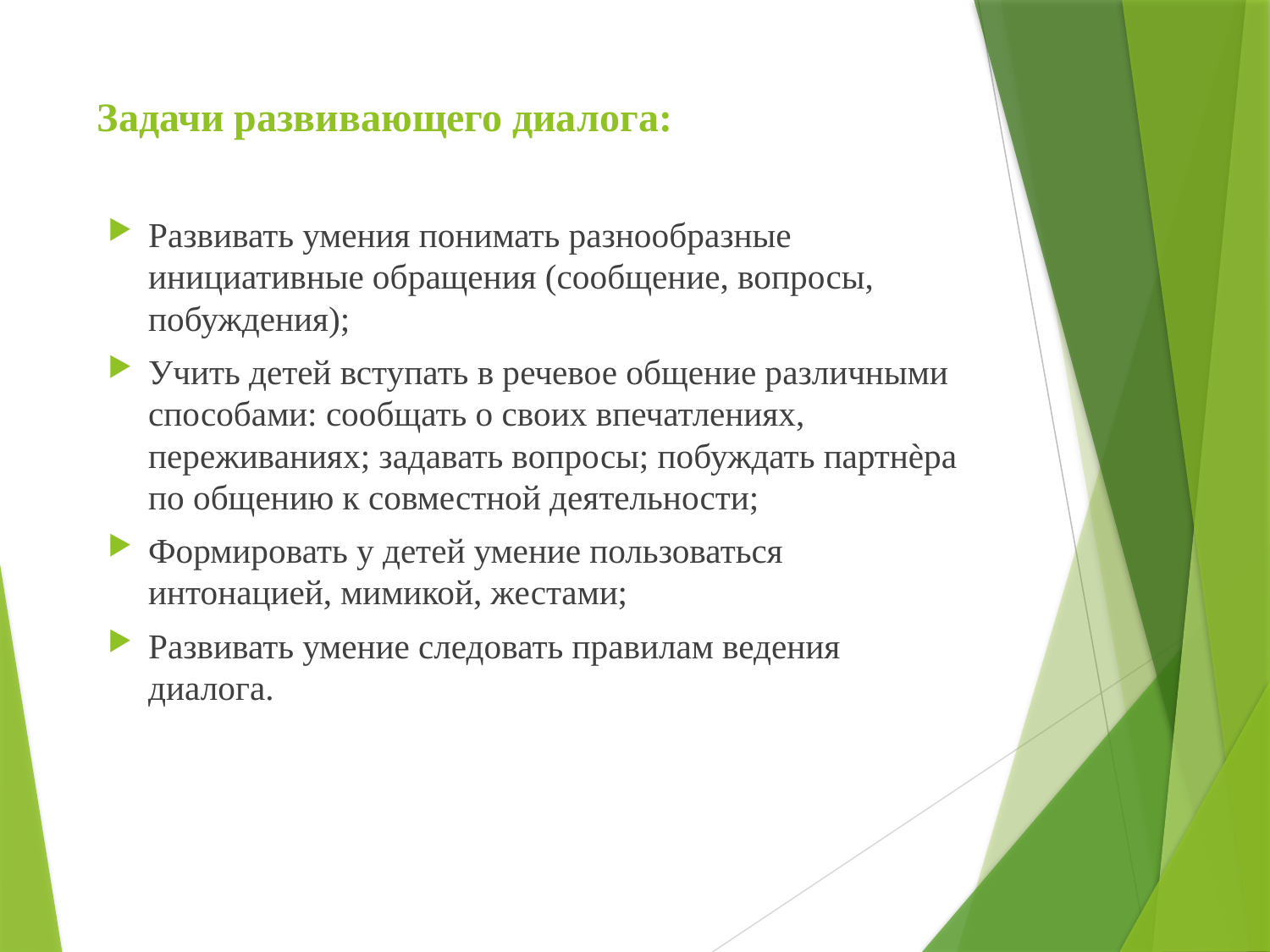

# Задачи развивающего диалога:
Развивать умения понимать разнообразные инициативные обращения (сообщение, вопросы, побуждения);
Учить детей вступать в речевое общение различными способами: сообщать о своих впечатлениях, переживаниях; задавать вопросы; побуждать партнѐра по общению к совместной деятельности;
Формировать у детей умение пользоваться интонацией, мимикой, жестами;
Развивать умение следовать правилам ведения диалога.